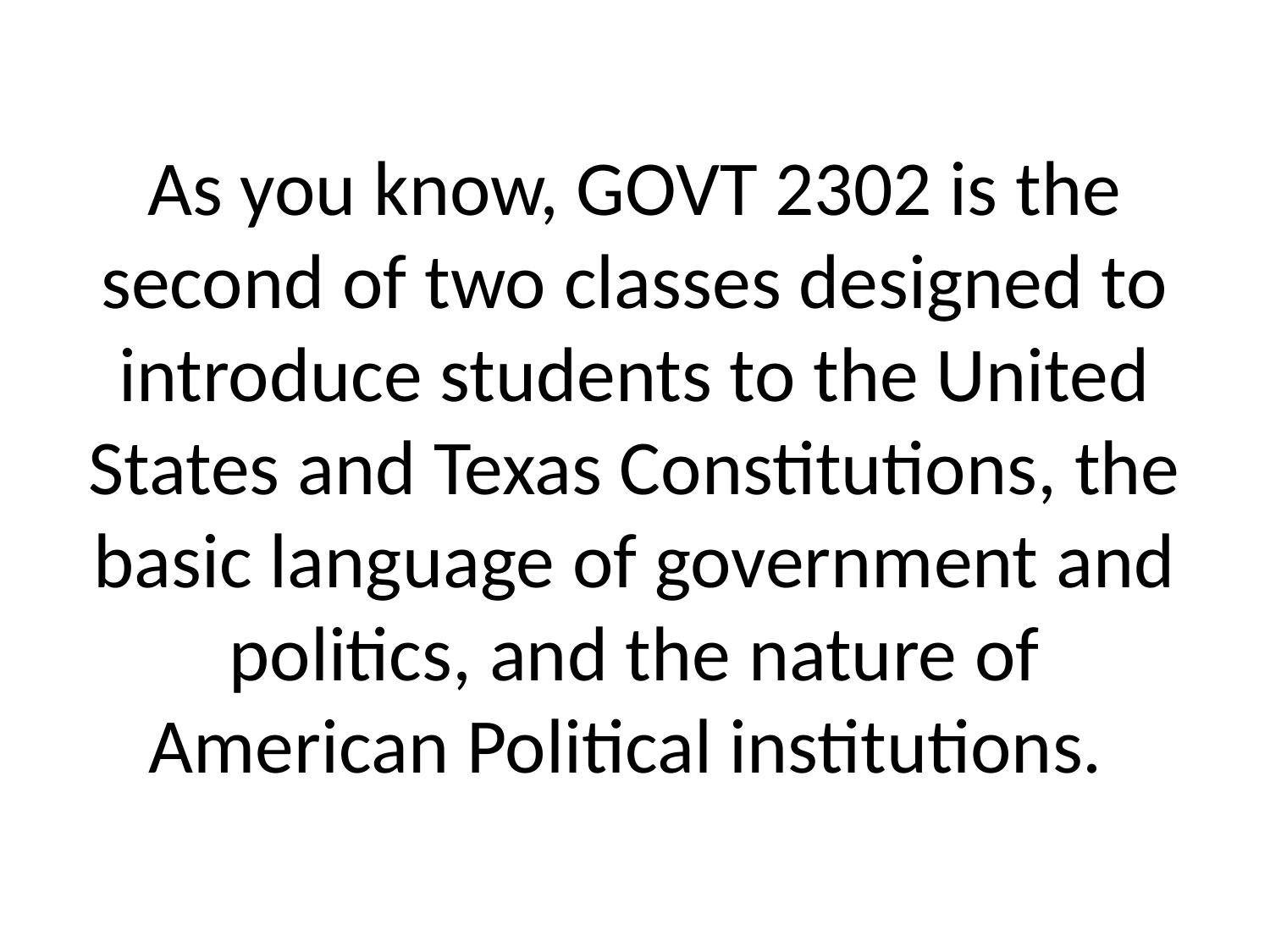

# As you know, GOVT 2302 is the second of two classes designed to introduce students to the United States and Texas Constitutions, the basic language of government and politics, and the nature of American Political institutions.